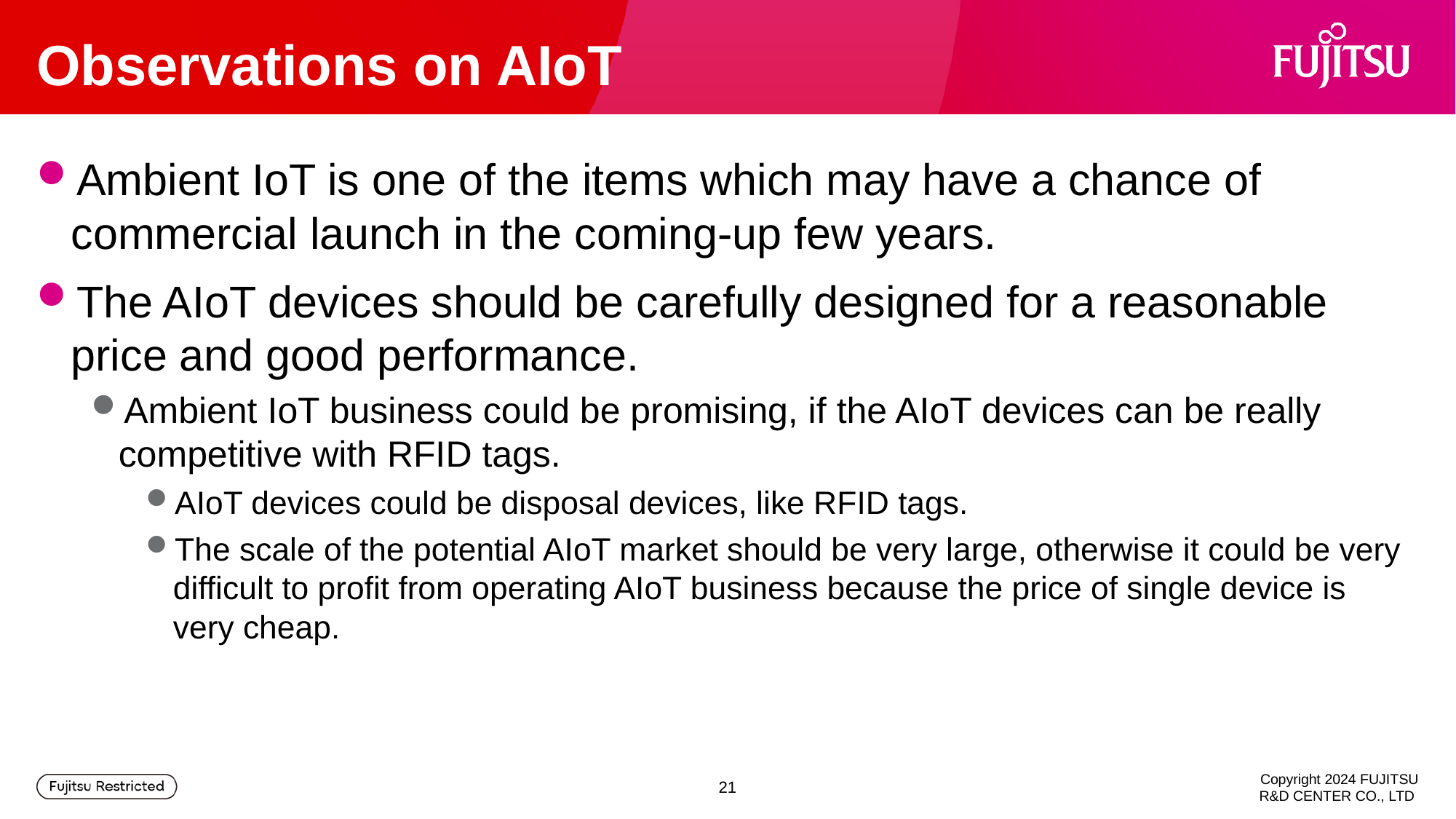

# Observations on AIoT
Ambient IoT is one of the items which may have a chance of commercial launch in the coming-up few years.
The AIoT devices should be carefully designed for a reasonable price and good performance.
Ambient IoT business could be promising, if the AIoT devices can be really competitive with RFID tags.
AIoT devices could be disposal devices, like RFID tags.
The scale of the potential AIoT market should be very large, otherwise it could be very difficult to profit from operating AIoT business because the price of single device is very cheap.
21
Copyright 2024 FUJITSU R&D CENTER CO., LTD